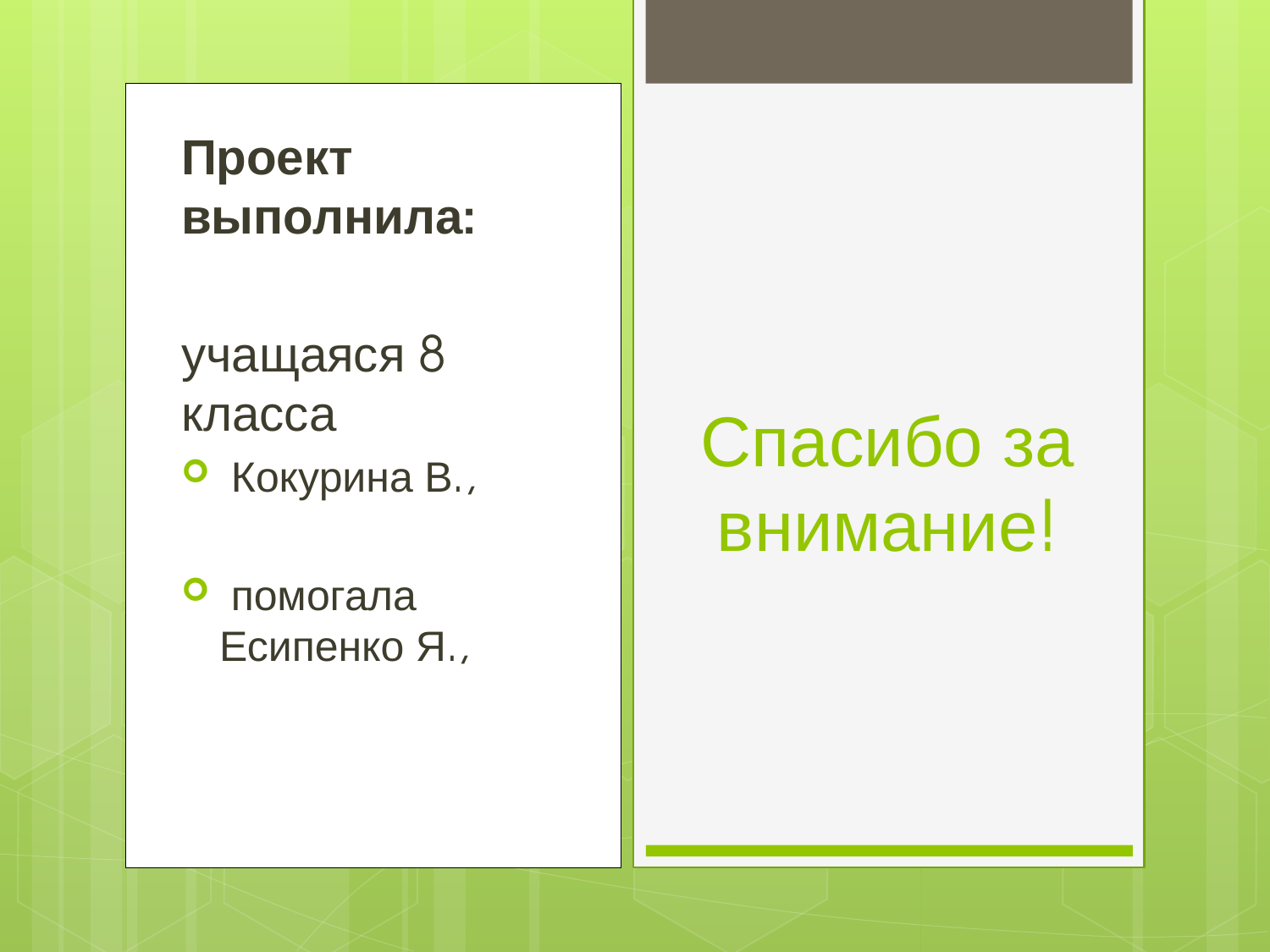

Проект выполнила:

учащаяся 8 класса
 Кокурина В.,

 помогала Есипенко Я.,

# Спасибо за внимание!